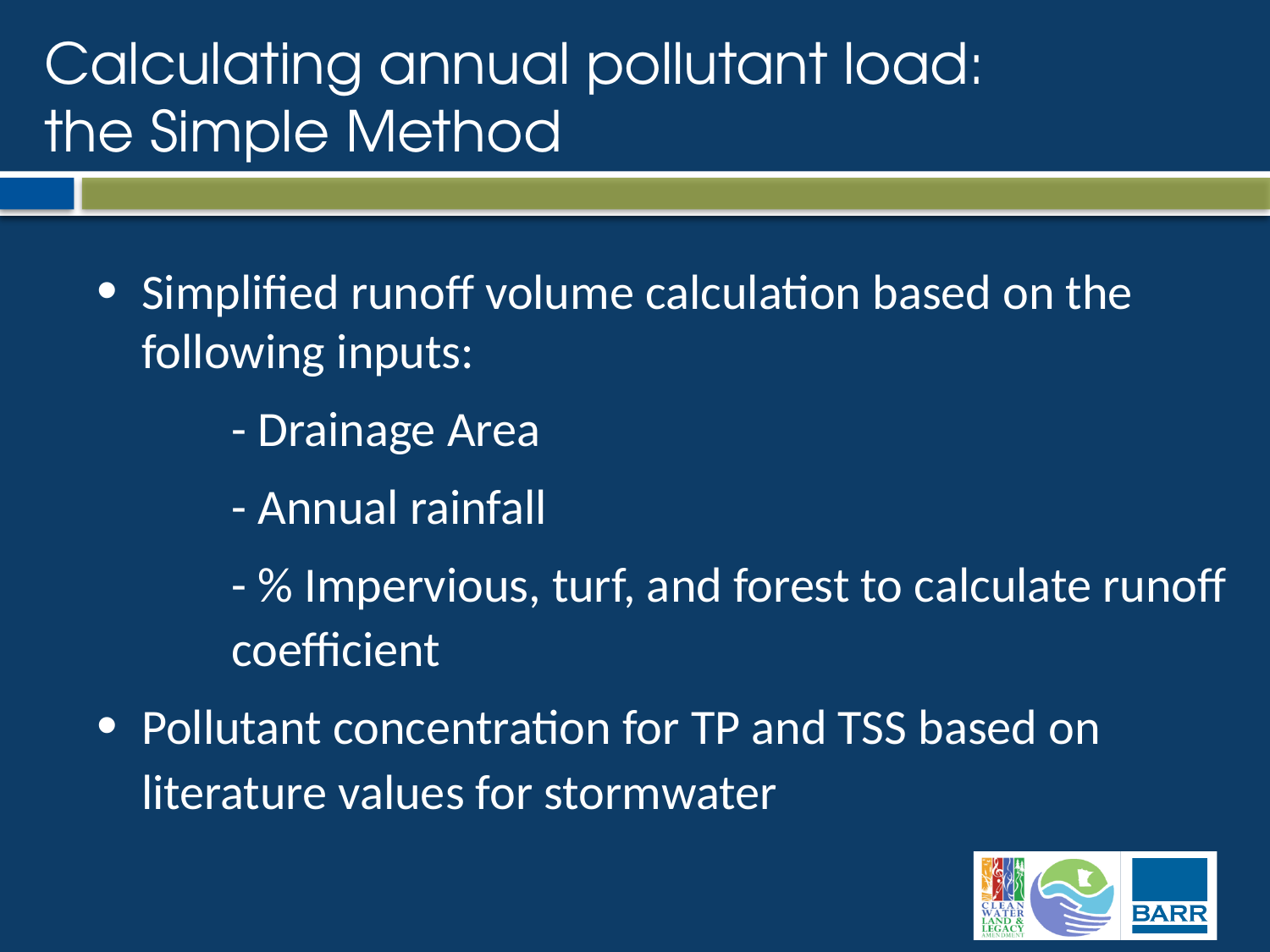

Calculating annual pollutant load:
the Simple Method
Simplified runoff volume calculation based on the following inputs:
 	- Drainage Area
	- Annual rainfall
	- % Impervious, turf, and forest to calculate runoff coefficient
Pollutant concentration for TP and TSS based on literature values for stormwater